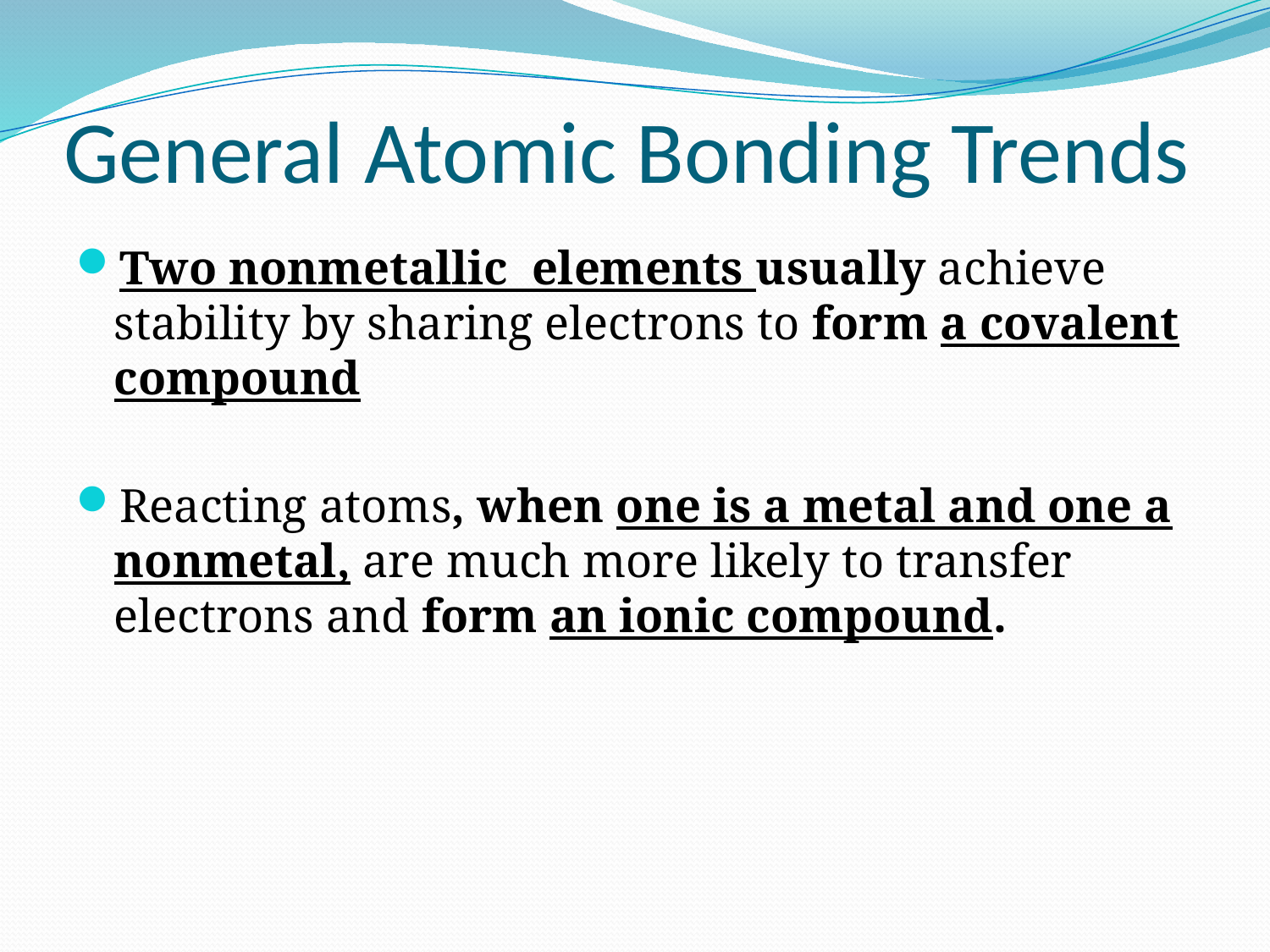

# General Atomic Bonding Trends
Two nonmetallic  elements usually achieve stability by sharing electrons to form a covalent compound

Reacting atoms, when one is a metal and one a nonmetal, are much more likely to transfer electrons and form an ionic compound.